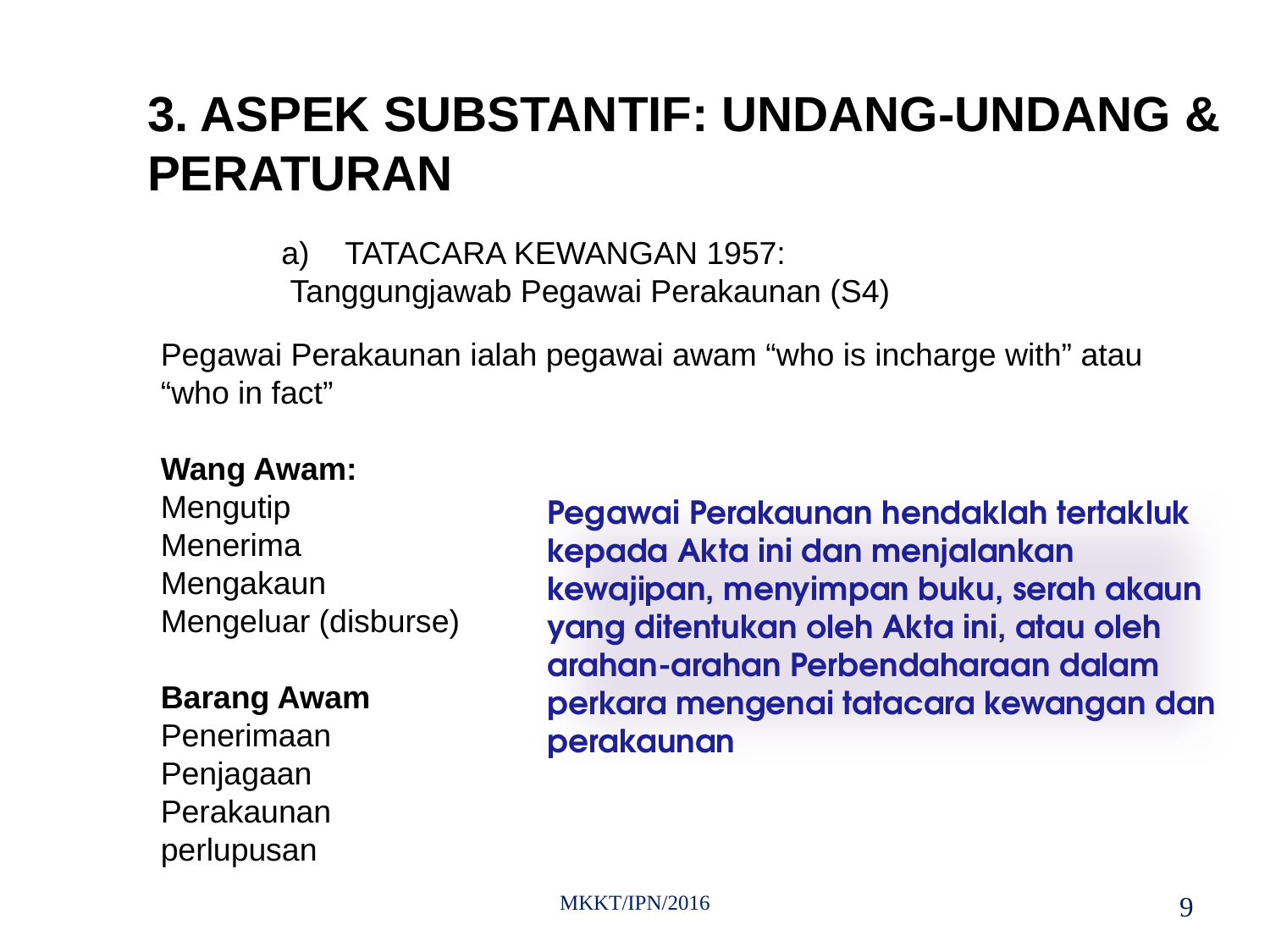

3. ASPEK SUBSTANTIF: UNDANG-UNDANG & PERATURAN
TATACARA KEWANGAN 1957:
 Tanggungjawab Pegawai Perakaunan (S4)
Pegawai Perakaunan ialah pegawai awam “who is incharge with” atau “who in fact”

Wang Awam:
Mengutip
Menerima
Mengakaun
Mengeluar (disburse)

Barang Awam
Penerimaan
Penjagaan
Perakaunan
perlupusan

Pegawai Perakaunan hendaklah tertakluk kepada Akta ini dan menjalankan kewajipan, menyimpan buku, serah akaun yang ditentukan oleh Akta ini, atau oleh arahan-arahan Perbendaharaan dalam perkara mengenai tatacara kewangan dan perakaunan
MKKT/IPN/2016
9